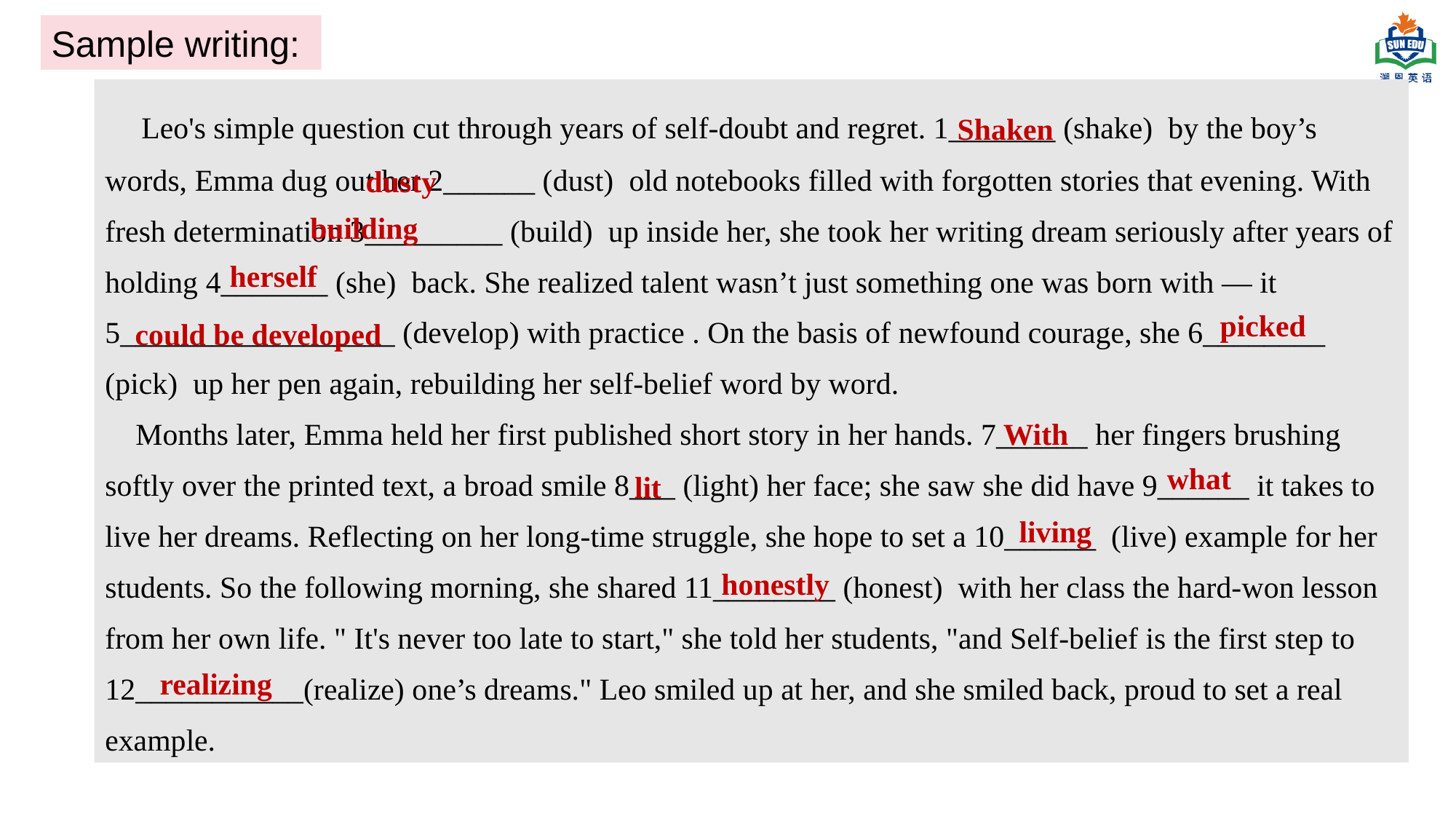

Sample writing:
    Leo's simple question cut through years of self‑doubt and regret. 1_______ (shake)  by the boy’s words, Emma dug out her 2______ (dust)  old notebooks filled with forgotten stories that evening. With fresh determination 3_________ (build)  up inside her, she took her writing dream seriously after years of holding 4_______ (she)  back. She realized talent wasn’t just something one was born with — it 5__________________ (develop) with practice . On the basis of newfound courage, she 6________ (pick)  up her pen again, rebuilding her self‑belief word by word.
    Months later, Emma held her first published short story in her hands. 7______ her fingers brushing softly over the printed text, a broad smile 8___ (light) her face; she saw she did have 9______ it takes to live her dreams. Reflecting on her long‑time struggle, she hope to set a 10______  (live) example for her students. So the following morning, she shared 11________ (honest)  with her class the hard‑won lesson from her own life. " It's never too late to start," she told her students, "and Self‑belief is the first step to 12___________(realize) one’s dreams." Leo smiled up at her, and she smiled back, proud to set a real example.
Shaken
dusty
building
herself
picked
could be developed
With
what
lit
living
honestly
 realizing